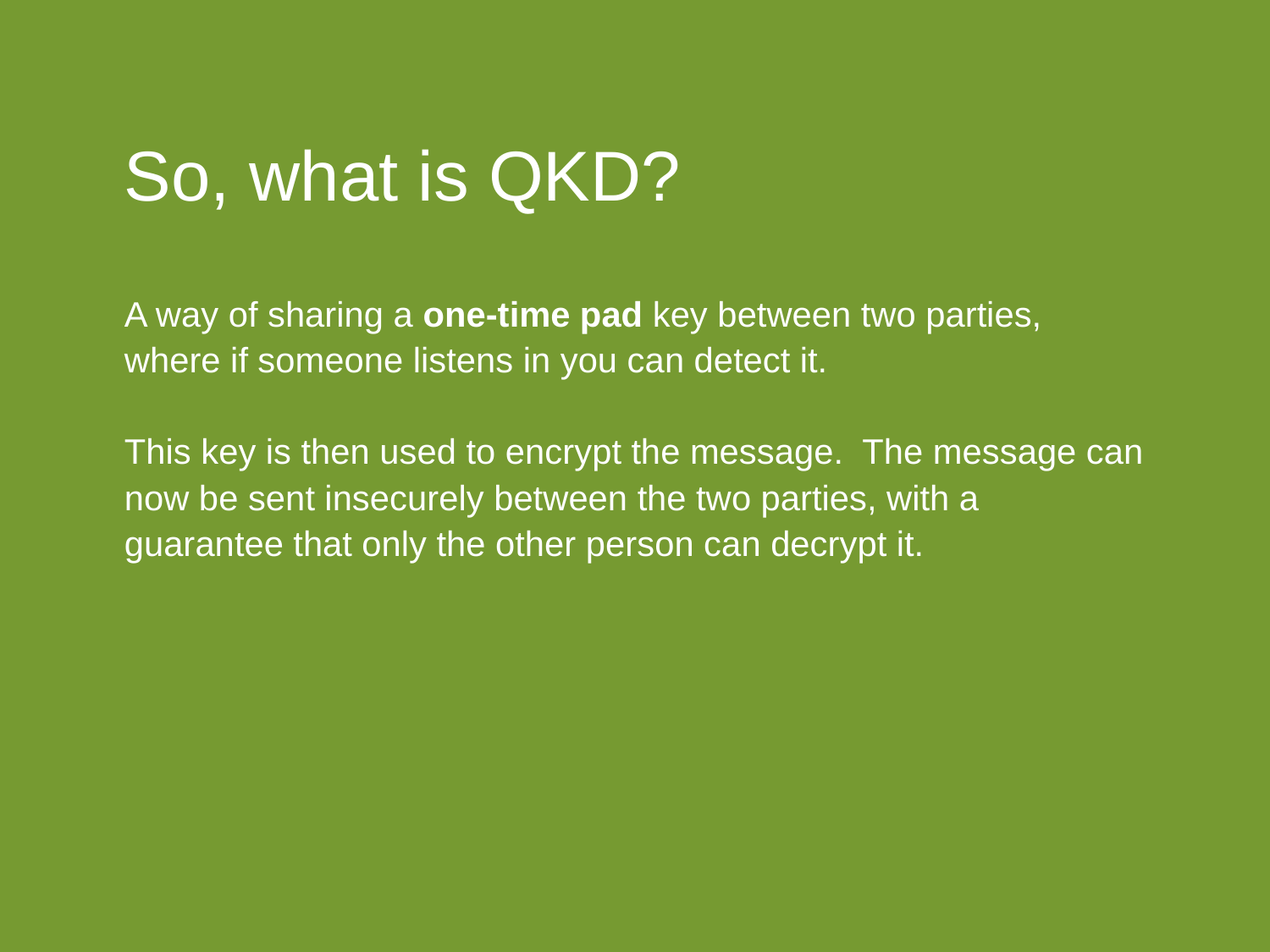

# So, what is QKD?
A way of sharing a one-time pad key between two parties, where if someone listens in you can detect it.

This key is then used to encrypt the message.  The message can now be sent insecurely between the two parties, with a guarantee that only the other person can decrypt it.